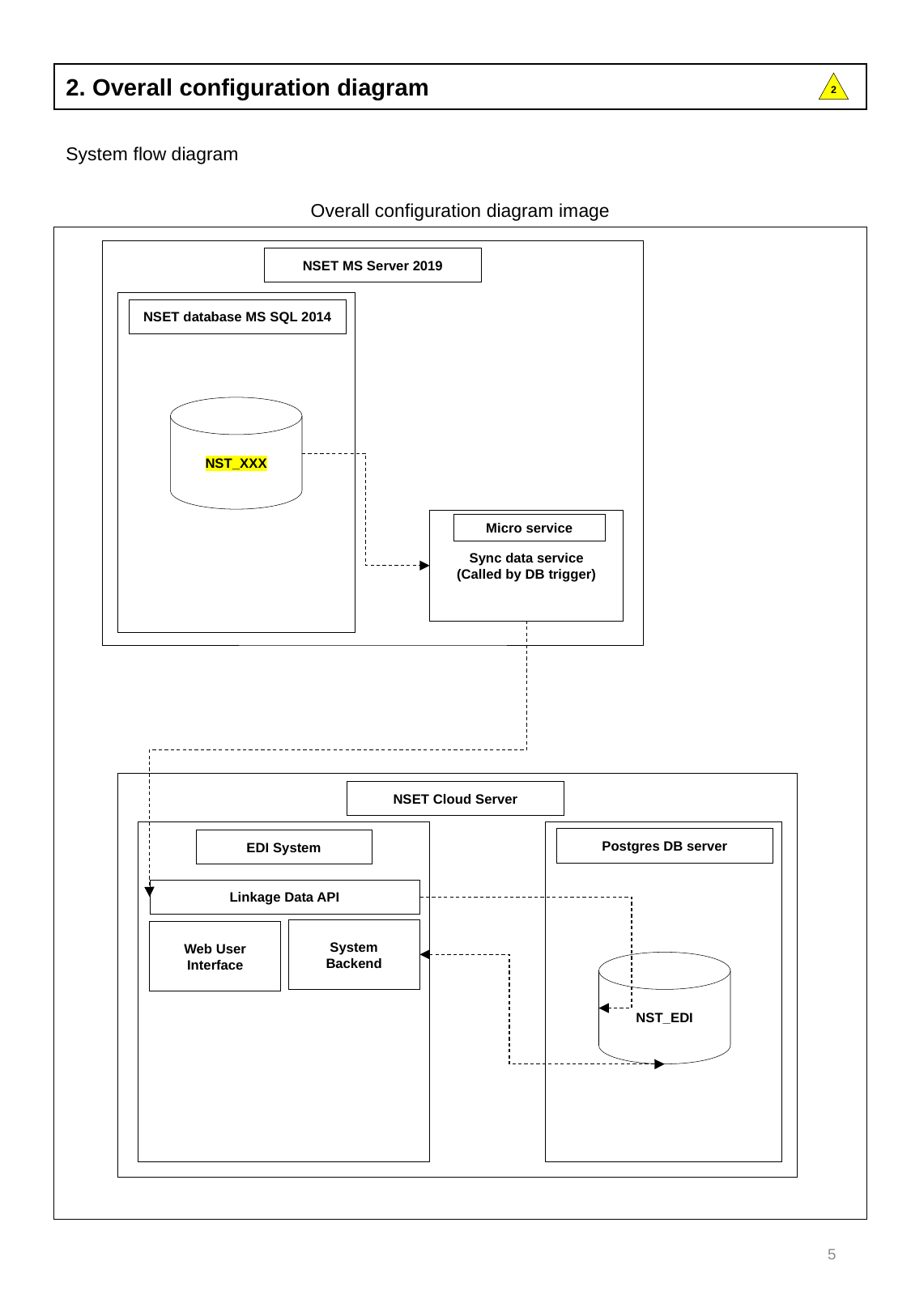

2. Overall configuration diagram
2
System flow diagram
Overall configuration diagram image

NSET MS Server 2019

NSET database MS SQL 2014
NST_XXX
Sync data service
(Called by DB trigger)
Micro service

NSET Cloud Server

Postgres DB server
EDI System
Linkage Data API
System
Backend
Web User Interface
NST_EDI
5